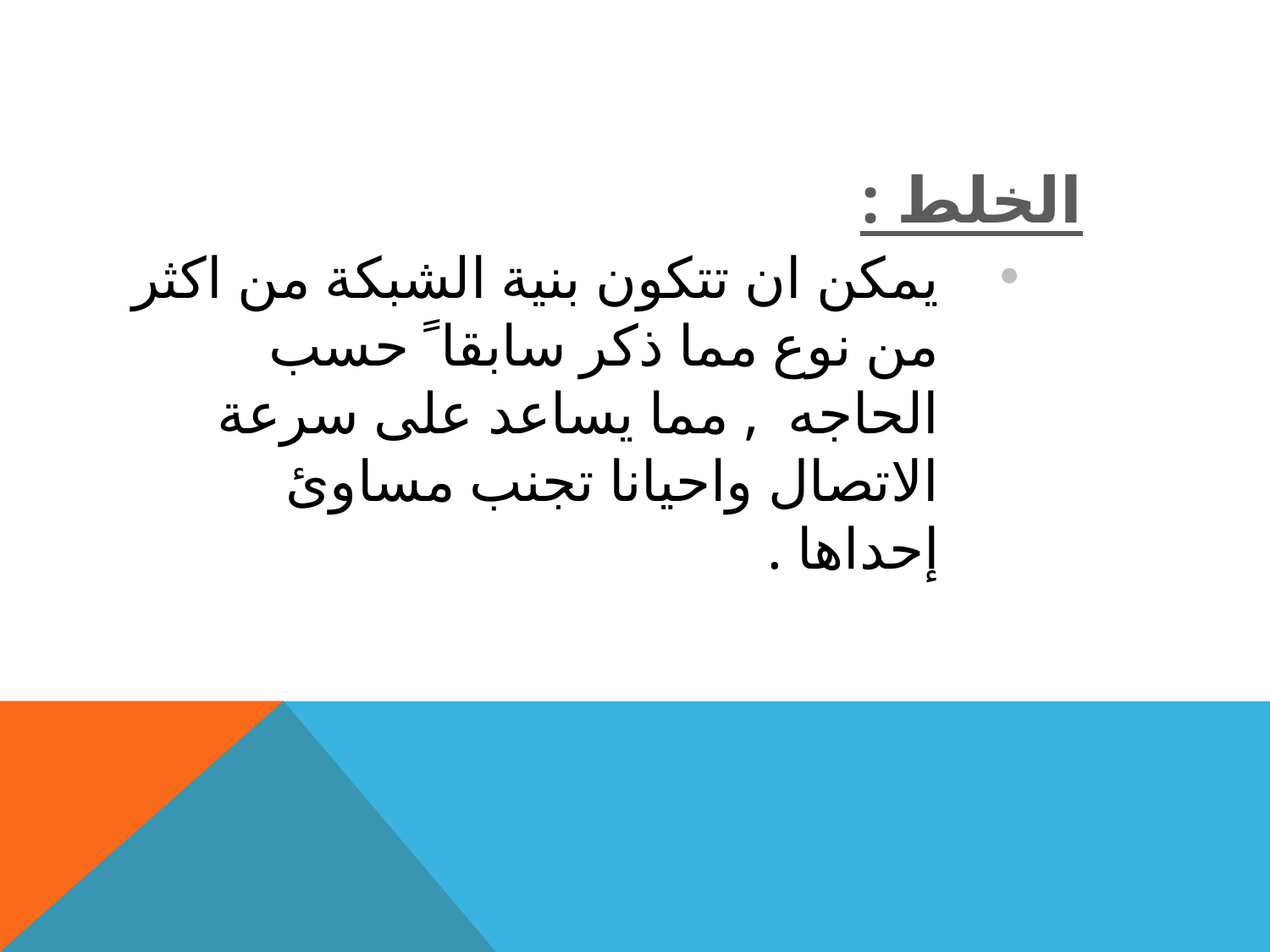

الخلط :
يمكن ان تتكون بنية الشبكة من اكثر من نوع مما ذكر سابقا ً حسب الحاجه  , مما يساعد على سرعة الاتصال واحيانا تجنب مساوئ  إحداها .